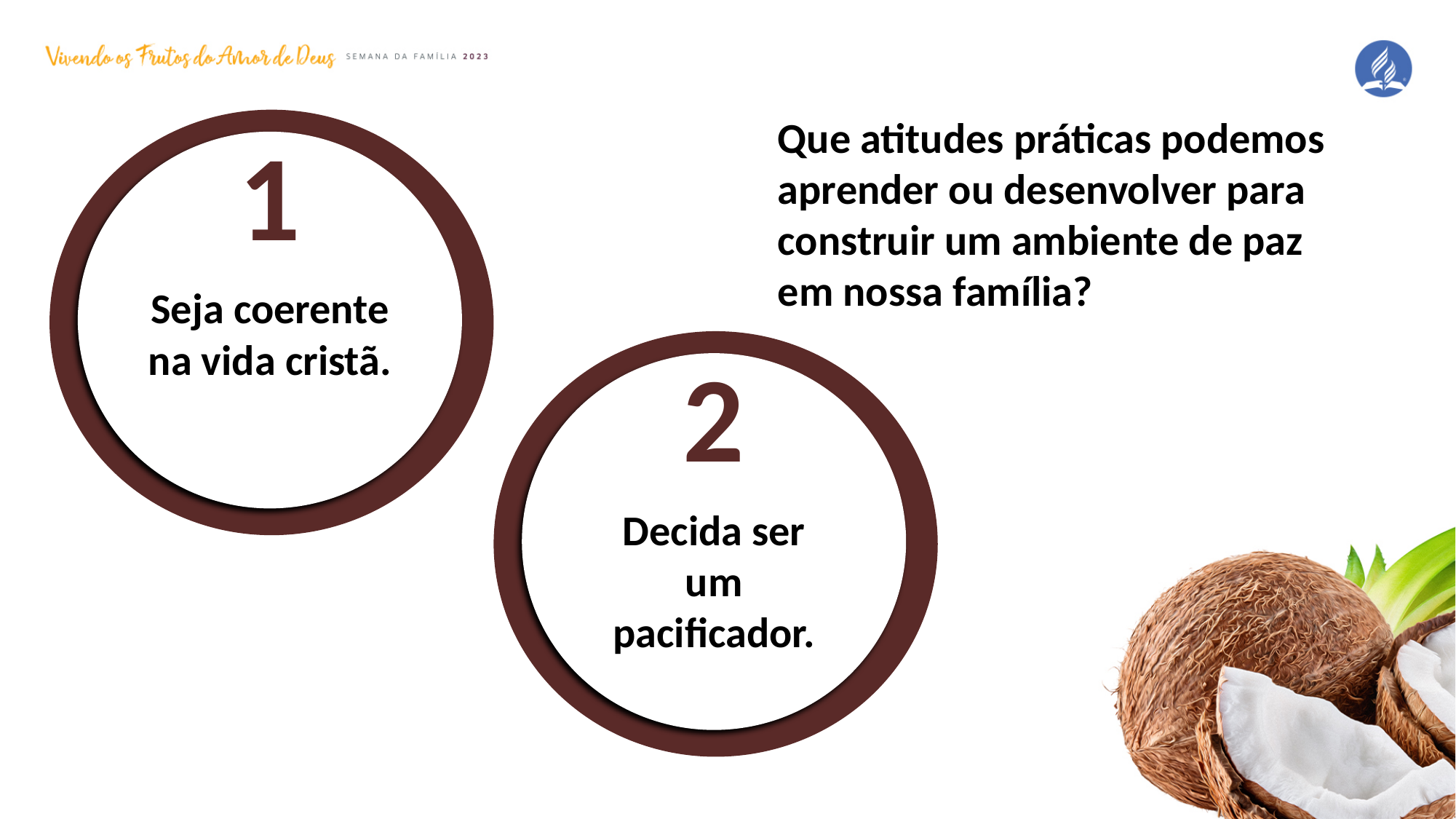

Que atitudes práticas podemos aprender ou desenvolver para construir um ambiente de paz em nossa família?

1
Seja coerente na vida cristã.

2
Decida ser um pacificador.